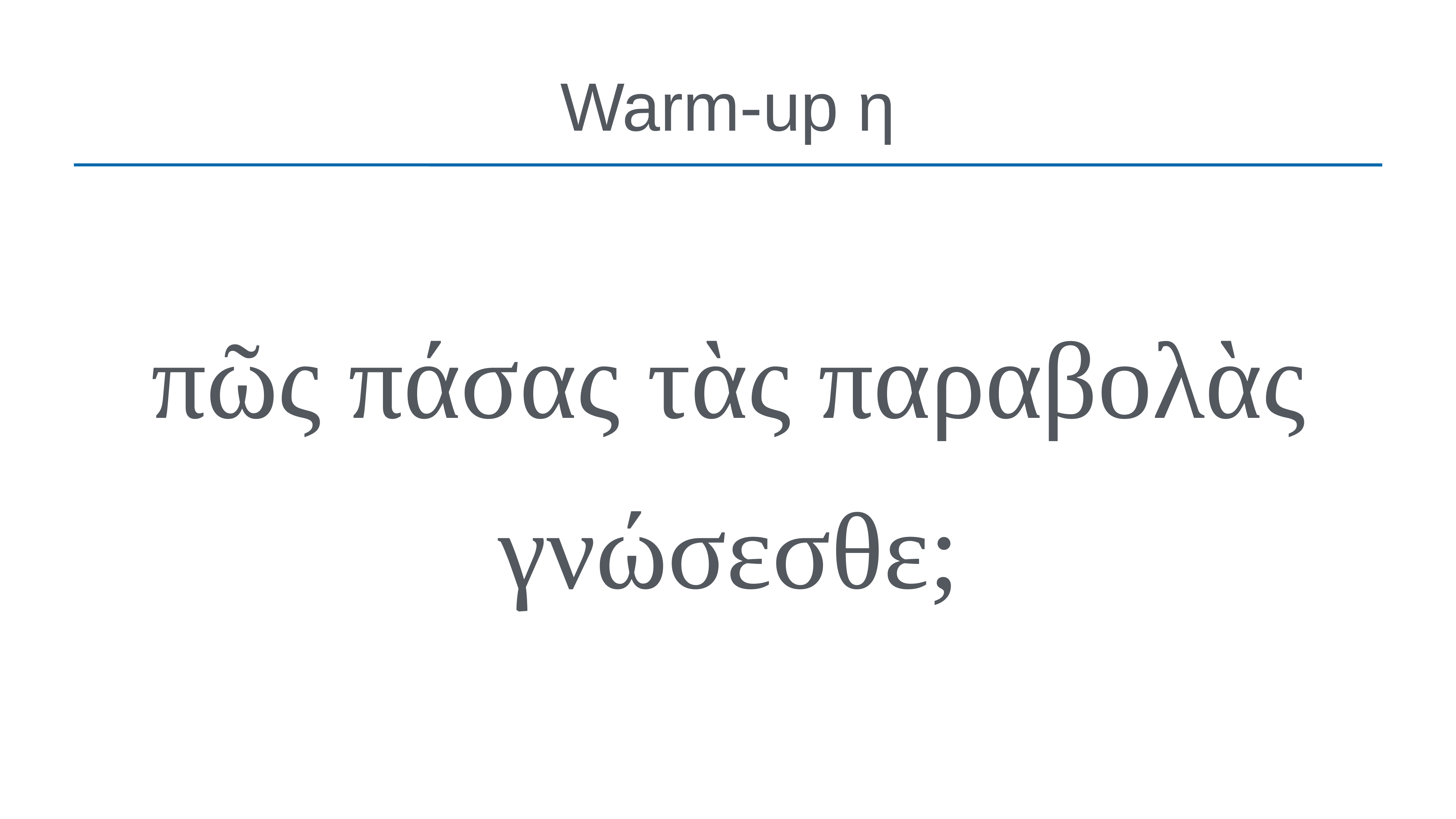

# Warm-up η
πῶς πάσας τὰς παραβολὰς γνώσεσθε;